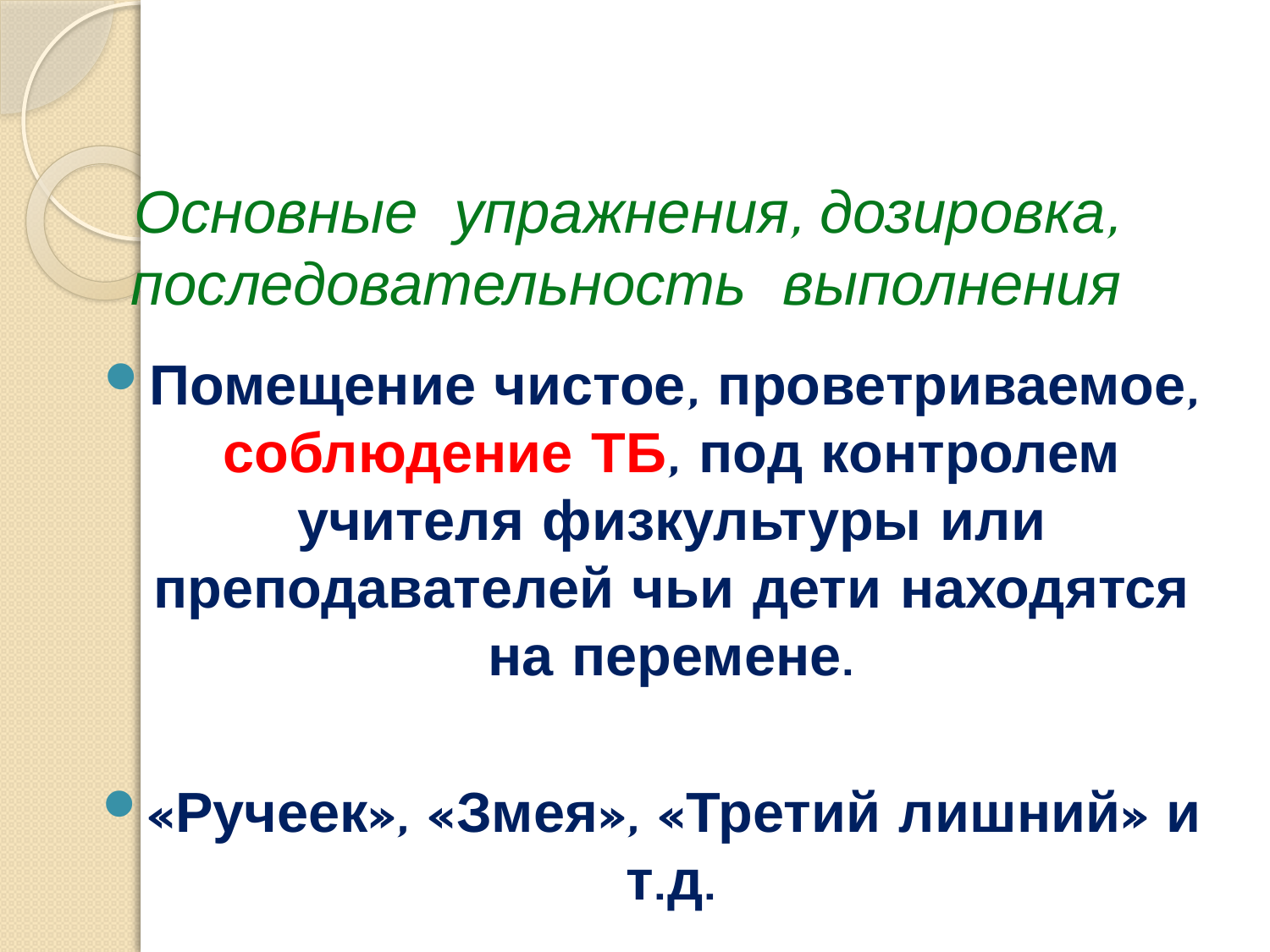

# Основные  упражнения, дозировка, последовательность  выполнения
Помещение чистое, проветриваемое, соблюдение ТБ, под контролем учителя физкультуры или преподавателей чьи дети находятся на перемене.

«Ручеек», «Змея», «Третий лишний» и т.д.